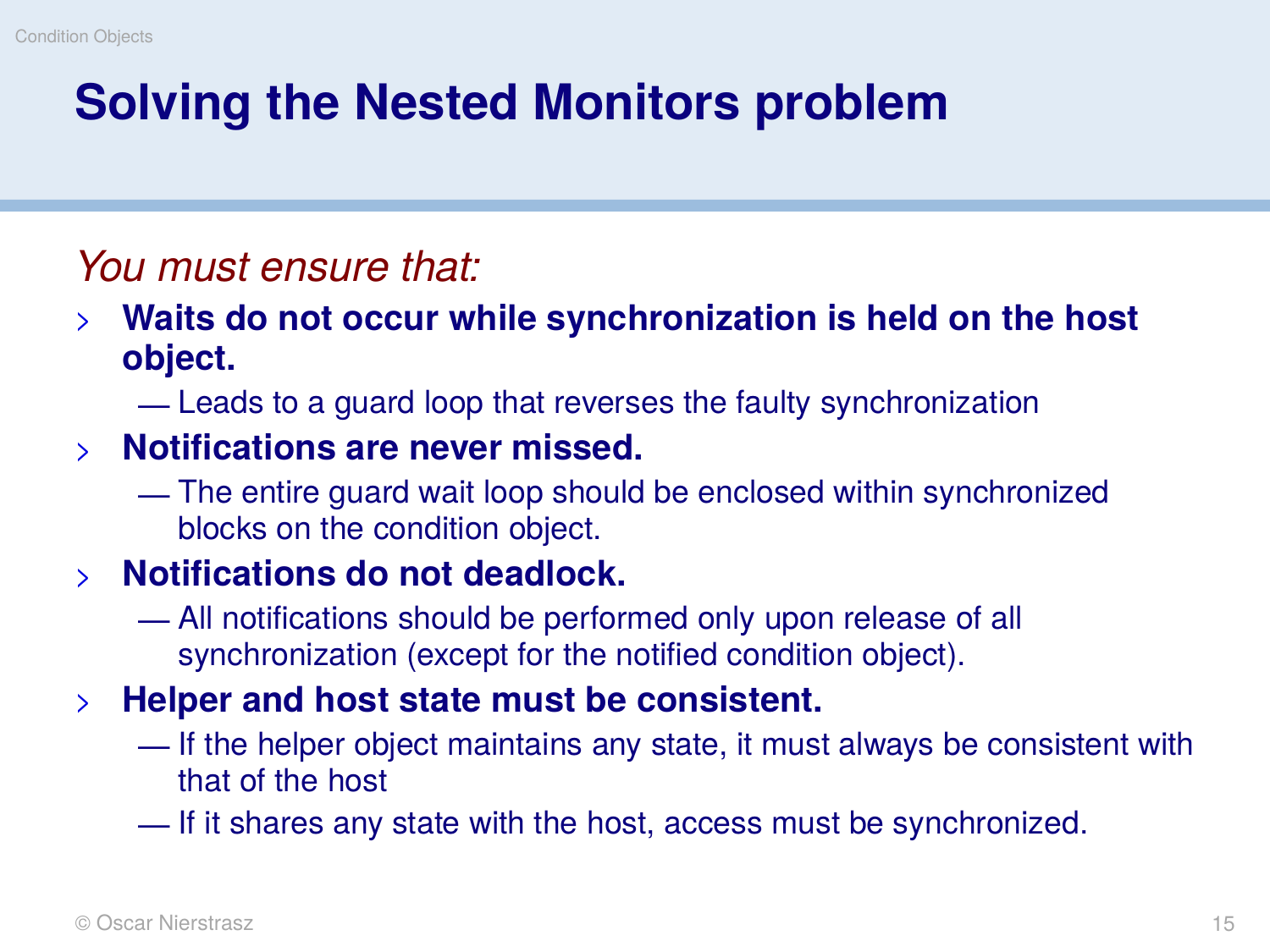

Condition Objects
# Solving the Nested Monitors problem
You must ensure that:
Waits do not occur while synchronization is held on the host object.
Leads to a guard loop that reverses the faulty synchronization
Notifications are never missed.
The entire guard wait loop should be enclosed within synchronized blocks on the condition object.
Notifications do not deadlock.
All notifications should be performed only upon release of all synchronization (except for the notified condition object).
Helper and host state must be consistent.
If the helper object maintains any state, it must always be consistent with that of the host
If it shares any state with the host, access must be synchronized.
© Oscar Nierstrasz
15